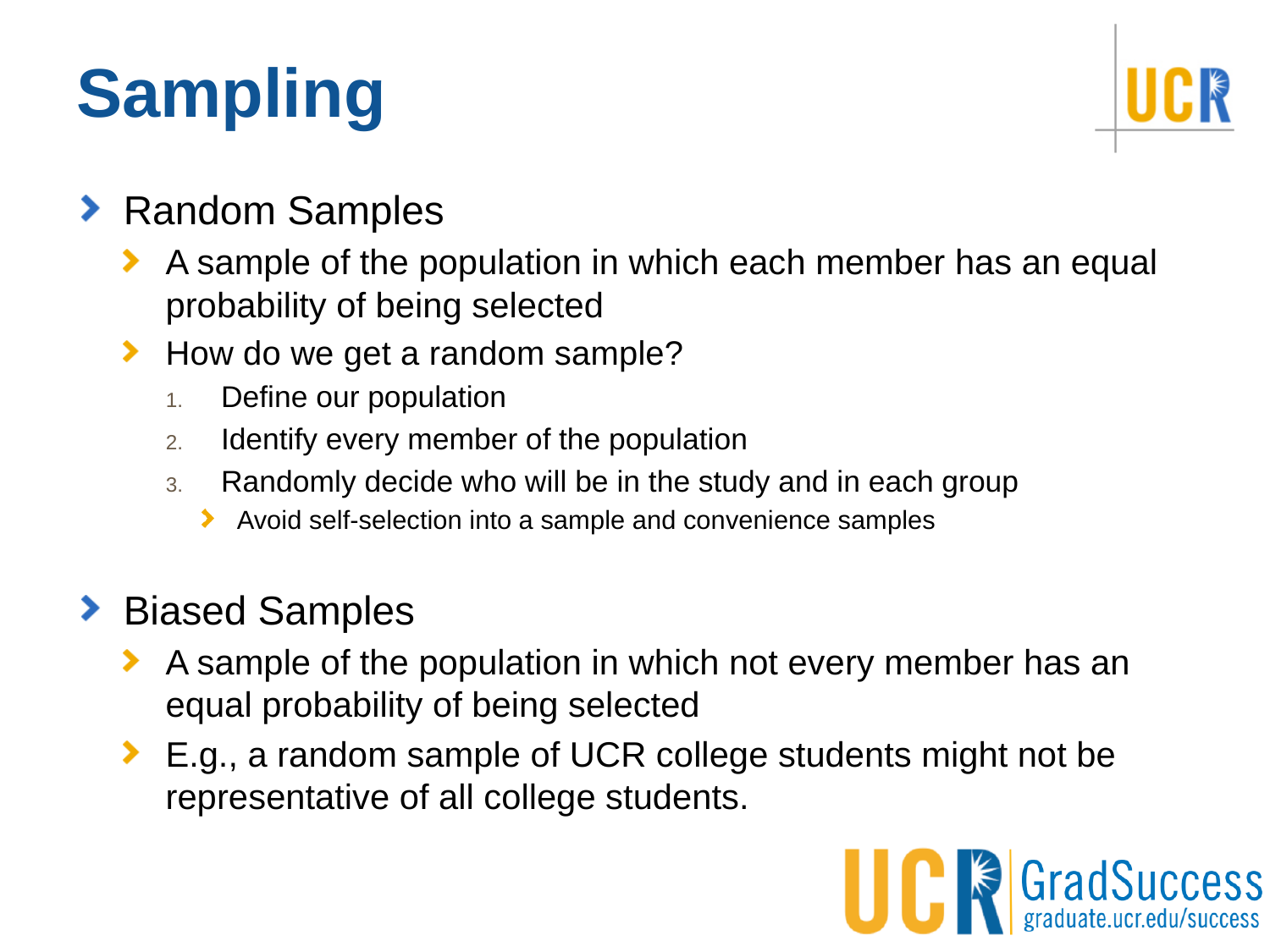

# Sampling
Random Samples
A sample of the population in which each member has an equal probability of being selected
How do we get a random sample?
Define our population
Identify every member of the population
Randomly decide who will be in the study and in each group
Avoid self-selection into a sample and convenience samples

Biased Samples
A sample of the population in which not every member has an equal probability of being selected
E.g., a random sample of UCR college students might not be representative of all college students.